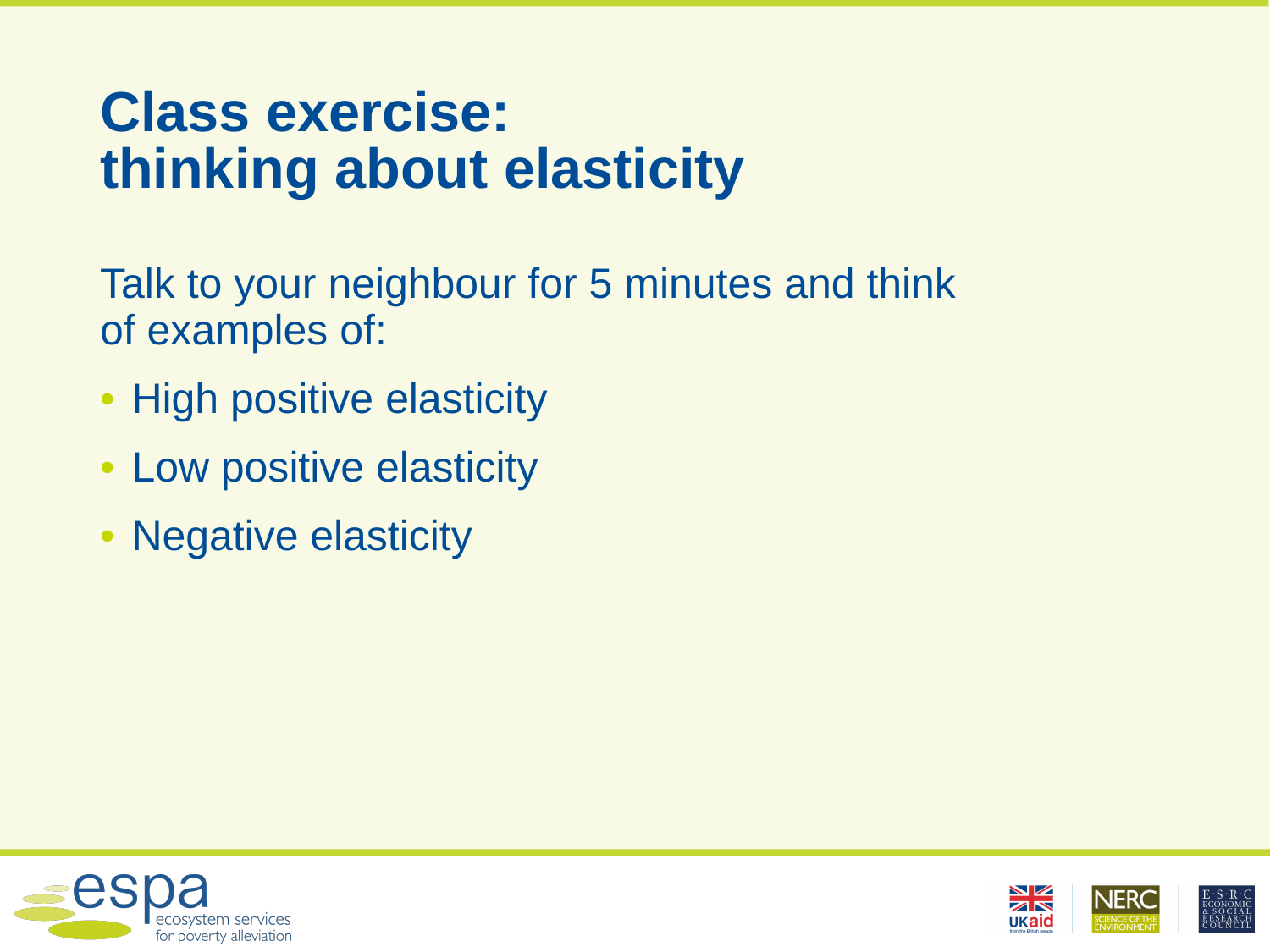

# Class exercise: thinking about elasticity
Talk to your neighbour for 5 minutes and think of examples of:
High positive elasticity
Low positive elasticity
Negative elasticity